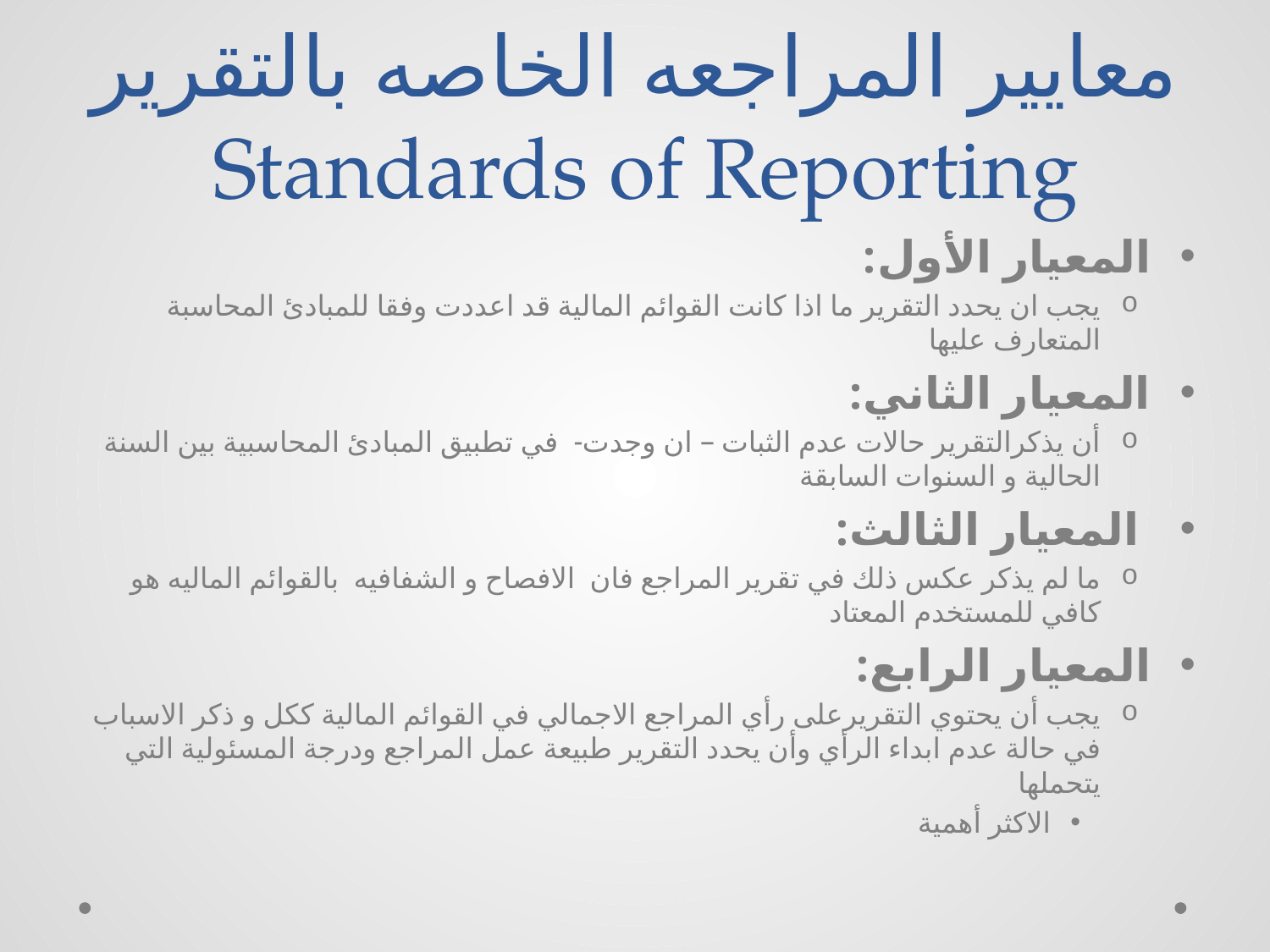

# معايير المراجعه الخاصه بالتقرير Standards of Reporting
المعيار الأول:
يجب ان يحدد التقرير ما اذا كانت القوائم المالية قد اعددت وفقا للمبادئ المحاسبة المتعارف عليها
المعيار الثاني:
أن يذكرالتقرير حالات عدم الثبات – ان وجدت-  في تطبيق المبادئ المحاسبية بين السنة الحالية و السنوات السابقة
 المعيار الثالث:
ما لم يذكر عكس ذلك في تقرير المراجع فان  الافصاح و الشفافيه  بالقوائم الماليه هو كافي للمستخدم المعتاد
المعيار الرابع:
يجب أن يحتوي التقريرعلى رأي المراجع الاجمالي في القوائم المالية ككل و ذكر الاسباب في حالة عدم ابداء الرأي وأن يحدد التقرير طبيعة عمل المراجع ودرجة المسئولية التي يتحملها
الاكثر أهمية